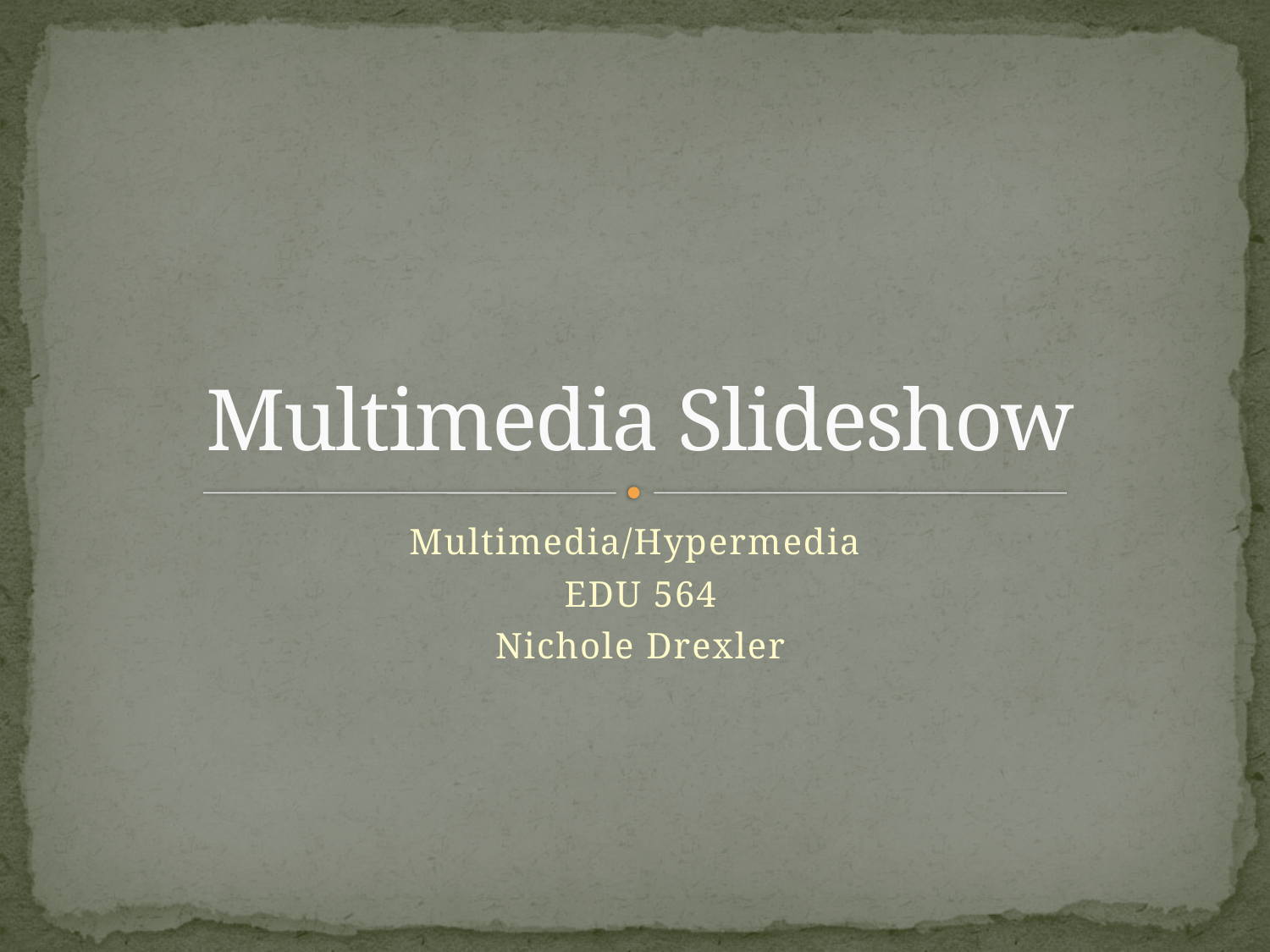

# Multimedia Slideshow
Multimedia/Hypermedia
EDU 564
Nichole Drexler